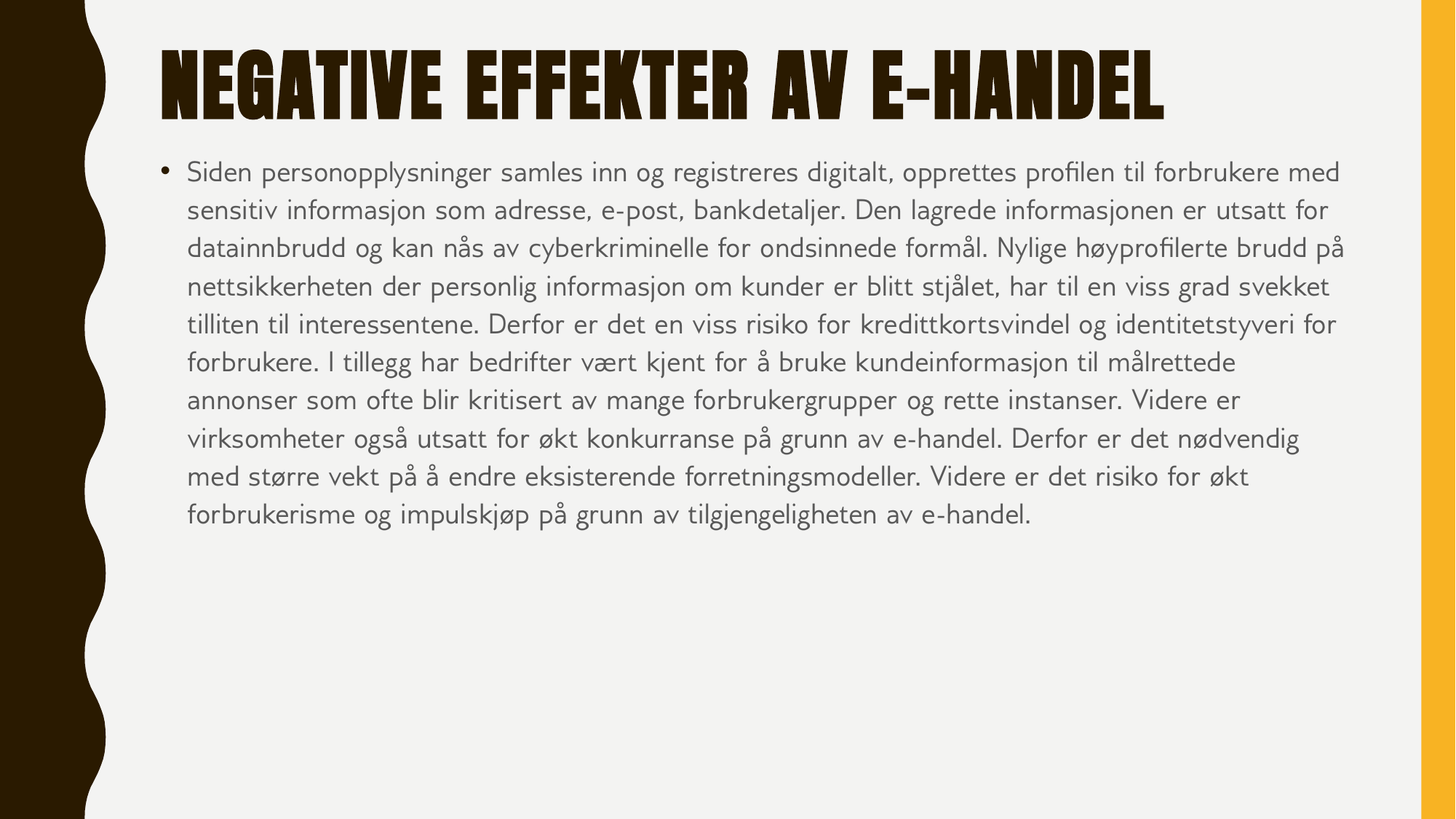

# Negative effekter av e-handel
Siden personopplysninger samles inn og registreres digitalt, opprettes profilen til forbrukere med sensitiv informasjon som adresse, e-post, bankdetaljer. Den lagrede informasjonen er utsatt for datainnbrudd og kan nås av cyberkriminelle for ondsinnede formål. Nylige høyprofilerte brudd på nettsikkerheten der personlig informasjon om kunder er blitt stjålet, har til en viss grad svekket tilliten til interessentene. Derfor er det en viss risiko for kredittkortsvindel og identitetstyveri for forbrukere. I tillegg har bedrifter vært kjent for å bruke kundeinformasjon til målrettede annonser som ofte blir kritisert av mange forbrukergrupper og rette instanser. Videre er virksomheter også utsatt for økt konkurranse på grunn av e-handel. Derfor er det nødvendig med større vekt på å endre eksisterende forretningsmodeller. Videre er det risiko for økt forbrukerisme og impulskjøp på grunn av tilgjengeligheten av e-handel.